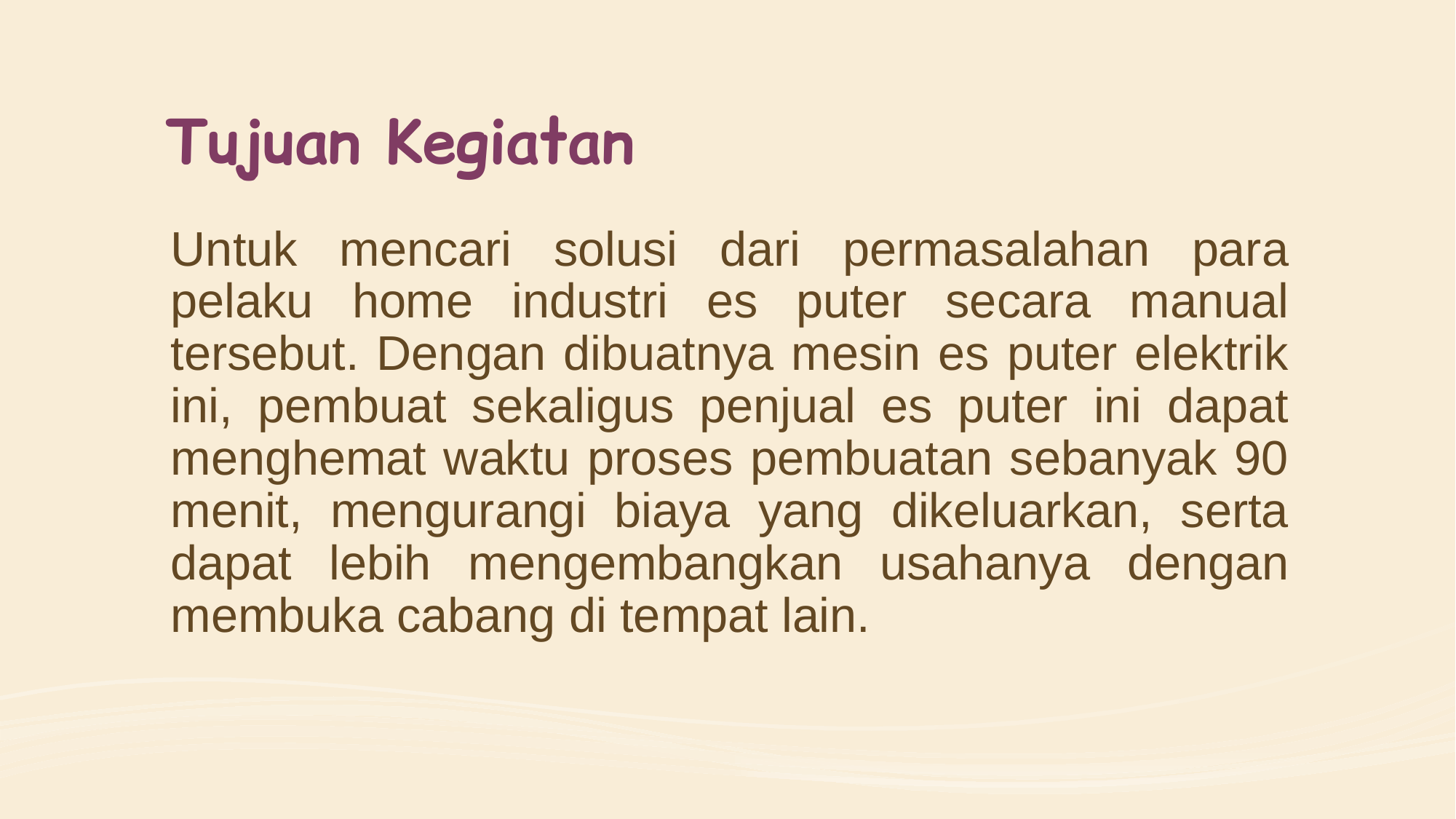

# Tujuan Kegiatan
Untuk mencari solusi dari permasalahan para pelaku home industri es puter secara manual tersebut. Dengan dibuatnya mesin es puter elektrik ini, pembuat sekaligus penjual es puter ini dapat menghemat waktu proses pembuatan sebanyak 90 menit, mengurangi biaya yang dikeluarkan, serta dapat lebih mengembangkan usahanya dengan membuka cabang di tempat lain.